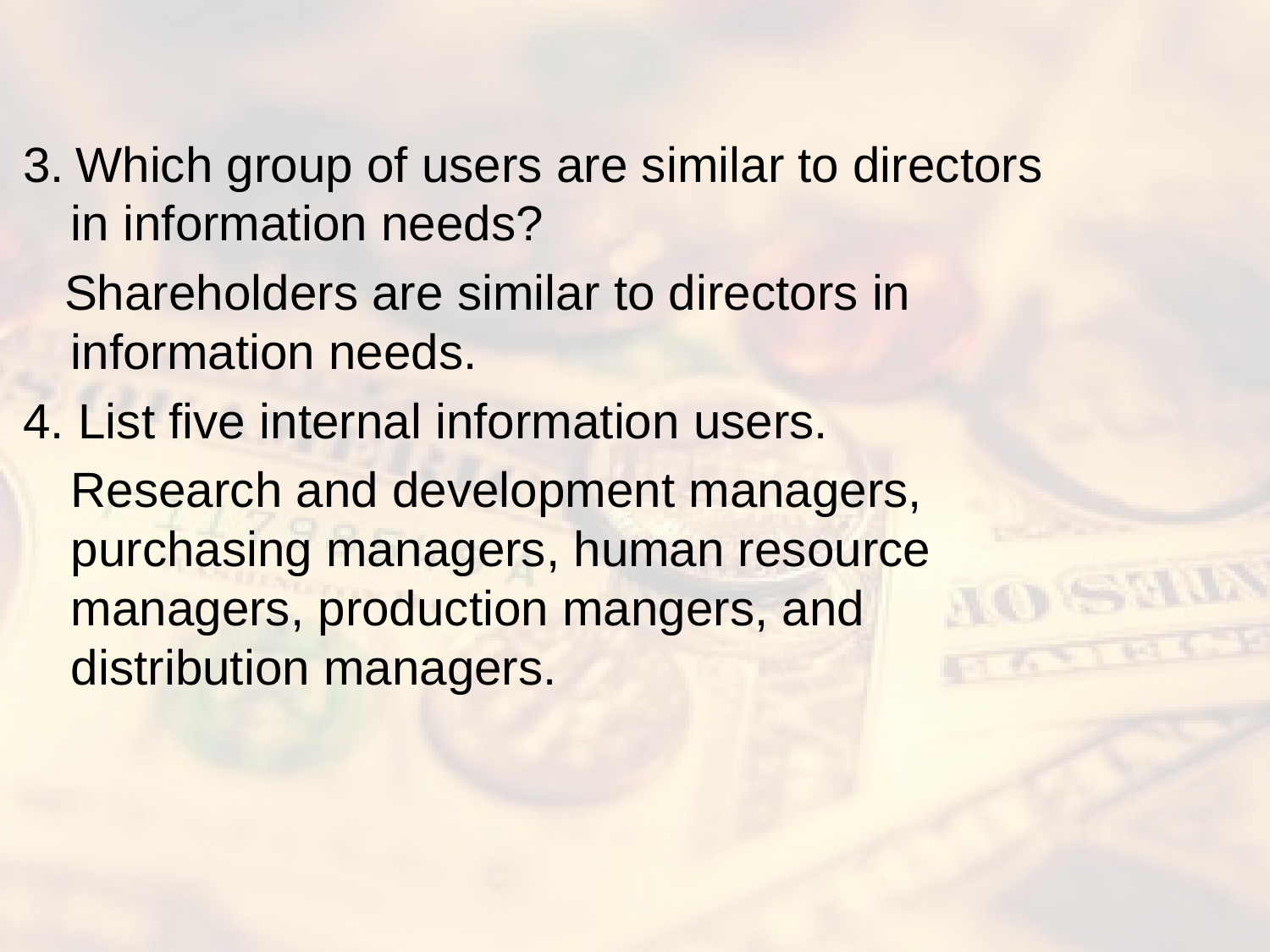

#
3. Which group of users are similar to directors  in information needs?
   Shareholders are similar to directors in information needs.
4. List five internal information users.
	Research and development managers, purchasing managers, human resource managers, production mangers, and distribution managers.